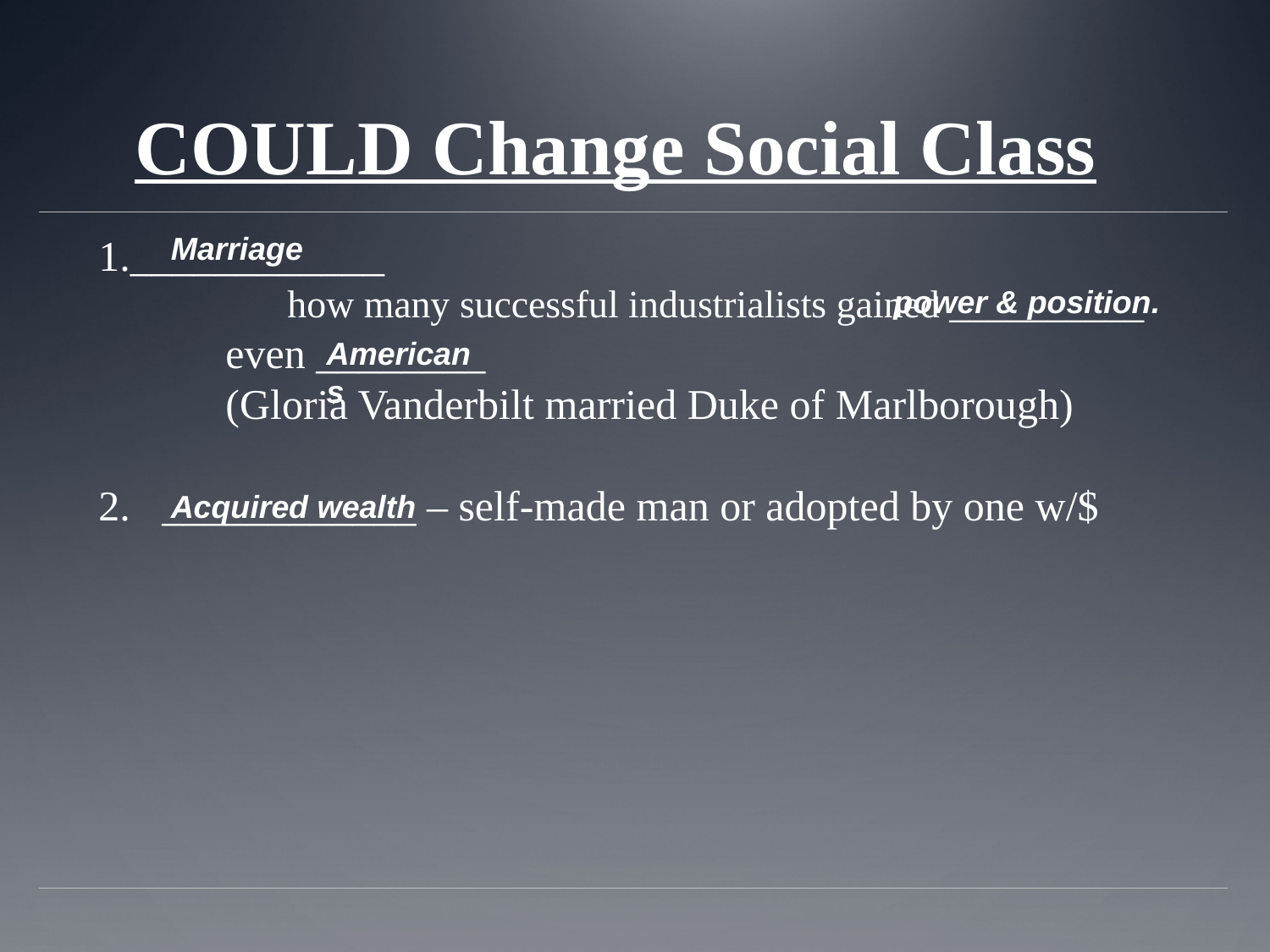

# COULD Change Social Class
____________
		how many successful industrialists gained __________
	even ________
	(Gloria Vanderbilt married Duke of Marlborough)

2.   ____________ – self-made man or adopted by one w/$

Marriage
power & position.
Americans
Acquired wealth